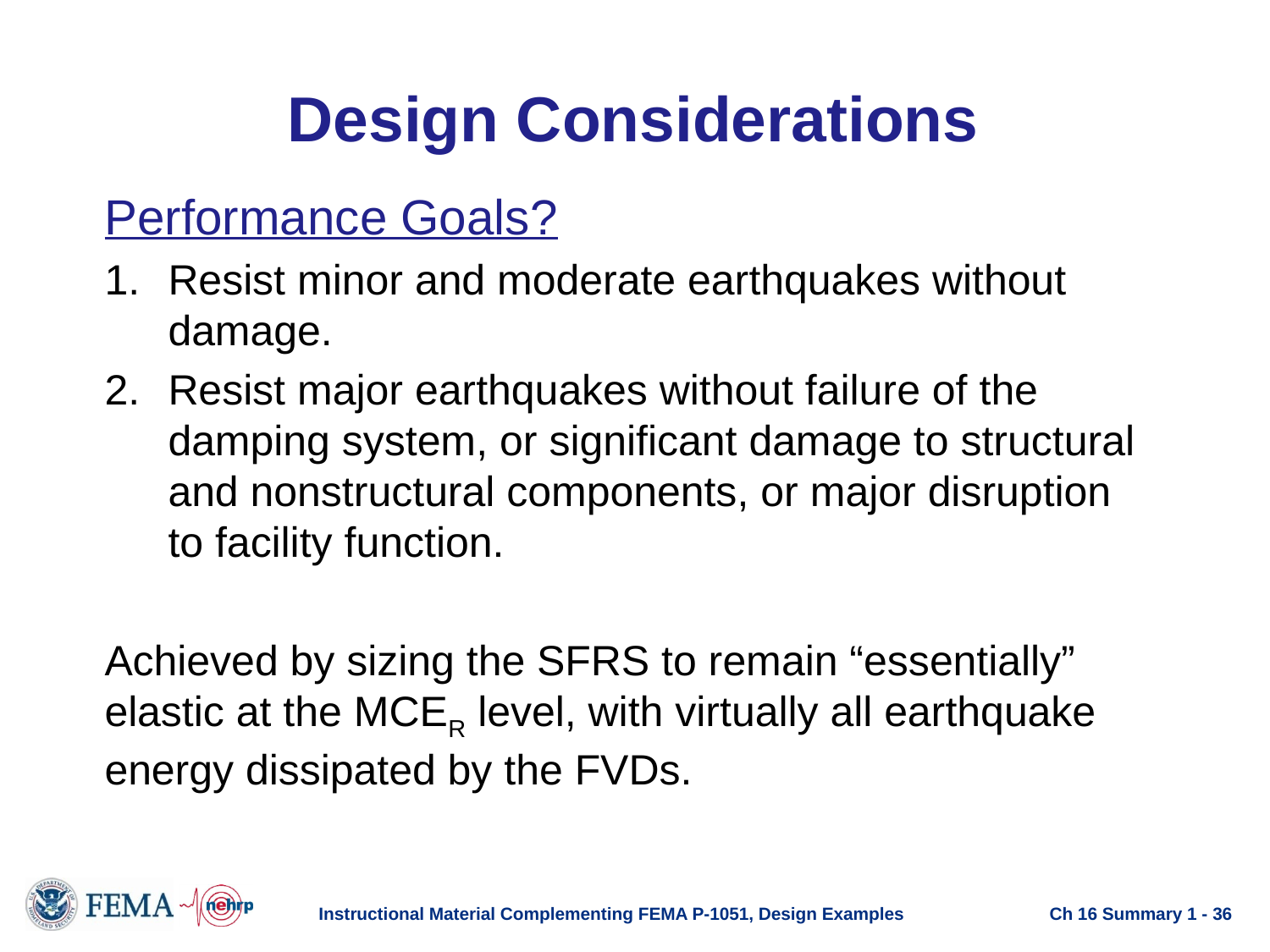

# Design Considerations
Performance Goals?
Resist minor and moderate earthquakes without damage.
Resist major earthquakes without failure of the damping system, or significant damage to structural and nonstructural components, or major disruption to facility function.

Achieved by sizing the SFRS to remain “essentially” elastic at the MCER level, with virtually all earthquake energy dissipated by the FVDs.

Instructional Material Complementing FEMA P-1051, Design Examples
Ch 16 Summary 1 - 36